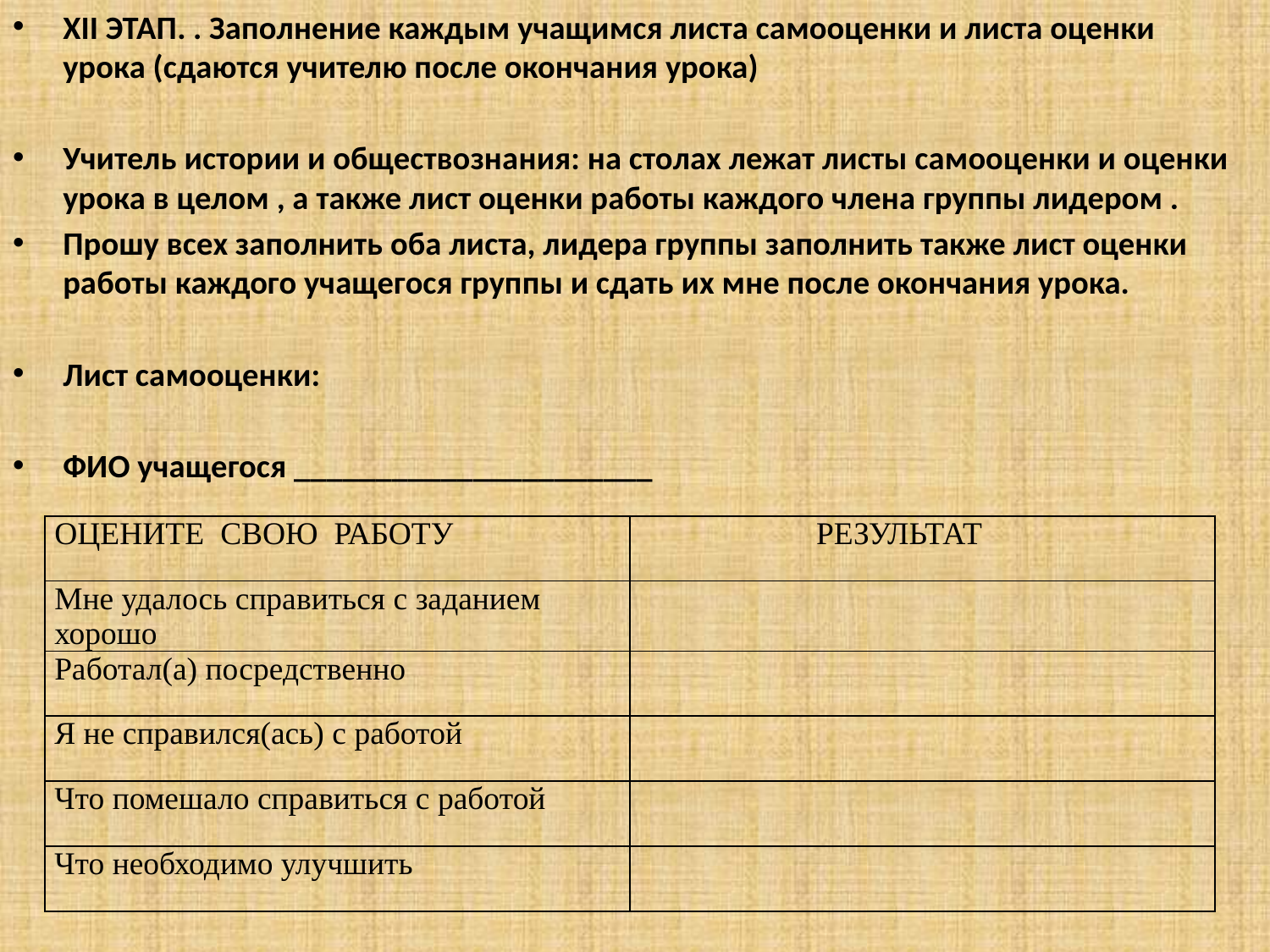

XII ЭТАП. . Заполнение каждым учащимся листа самооценки и листа оценки урока (сдаются учителю после окончания урока)

Учитель истории и обществознания: на столах лежат листы самооценки и оценки урока в целом , а также лист оценки работы каждого члена группы лидером .
Прошу всех заполнить оба листа, лидера группы заполнить также лист оценки работы каждого учащегося группы и сдать их мне после окончания урока.

Лист самооценки:

ФИО учащегося ______________________

| ОЦЕНИТЕ СВОЮ РАБОТУ | РЕЗУЛЬТАТ |
| --- | --- |
| Мне удалось справиться с заданием хорошо |  |
| Работал(а) посредственно |  |
| Я не справился(ась) с работой |  |
| Что помешало справиться с работой |  |
| Что необходимо улучшить |  |